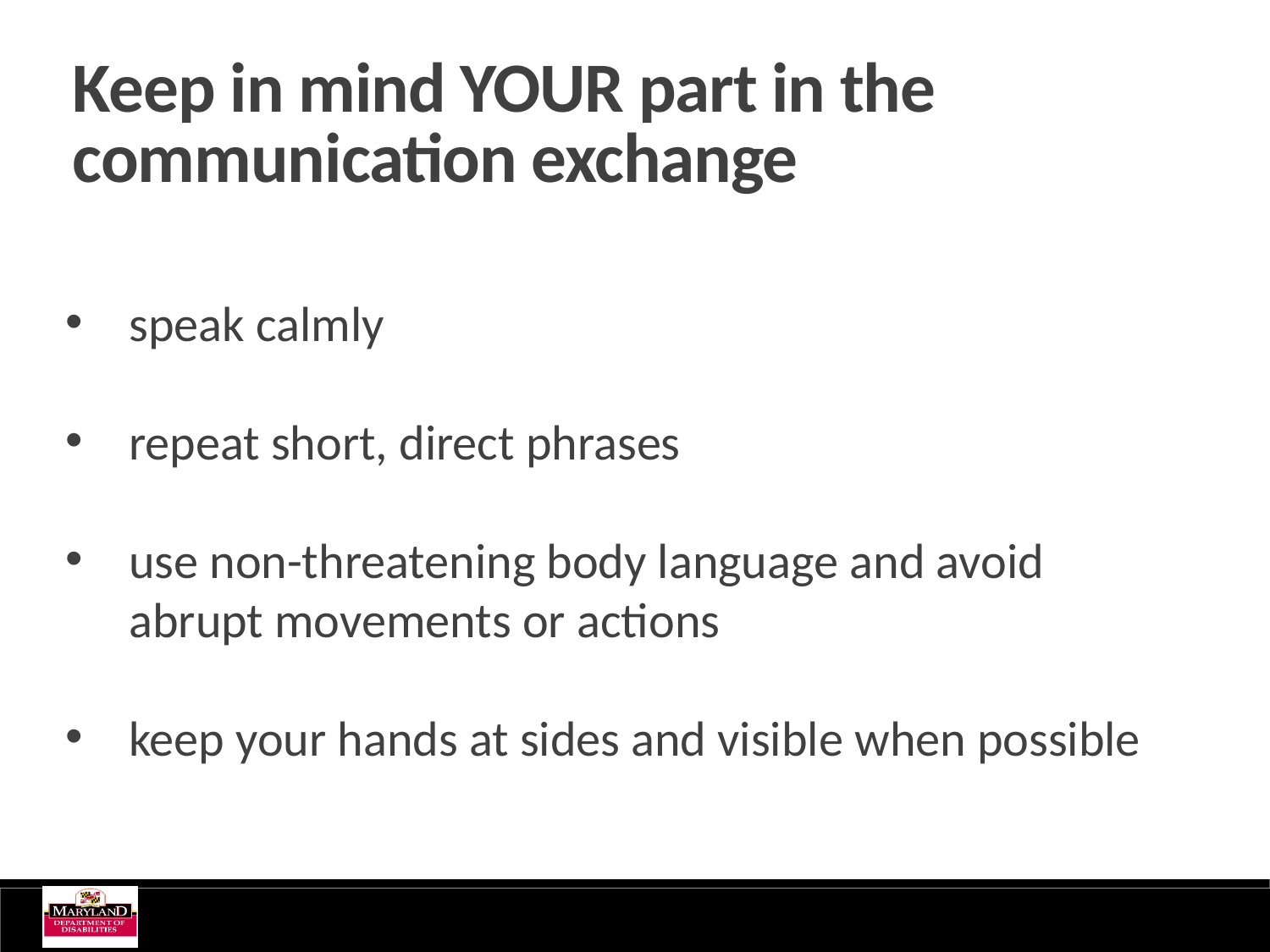

Keep in mind YOUR part in the communication exchange

speak calmly

repeat short, direct phrases

use non-threatening body language and avoid abrupt movements or actions

keep your hands at sides and visible when possible